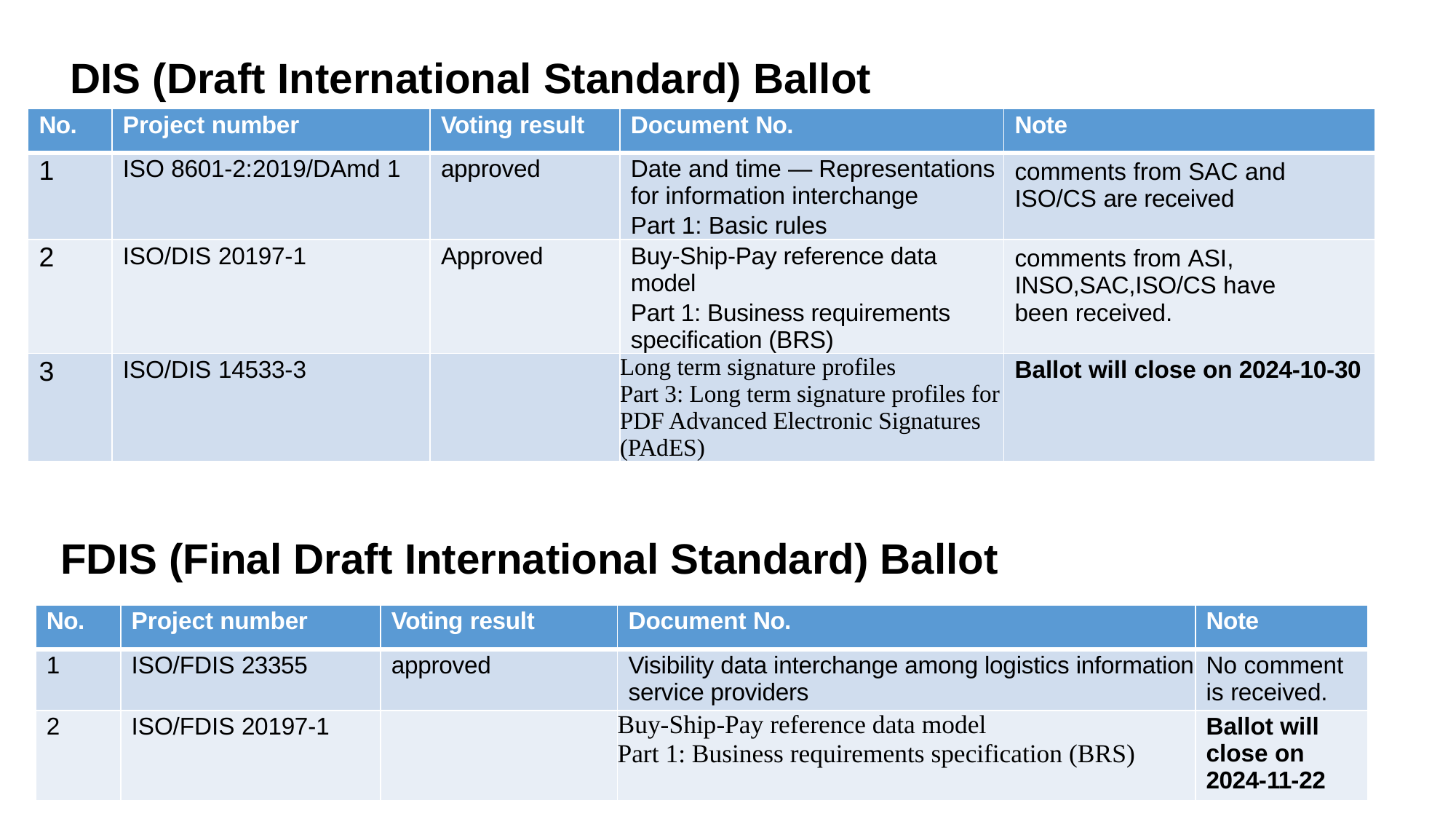

DIS (Draft International Standard) Ballot
| No. | Project number | Voting result | Document No. | Note |
| --- | --- | --- | --- | --- |
| 1 | ISO 8601-2:2019/DAmd 1 | approved | Date and time — Representations for information interchange Part 1: Basic rules | comments from SAC and ISO/CS are received |
| 2 | ISO/DIS 20197-1 | Approved | Buy-Ship-Pay reference data model Part 1: Business requirements specification (BRS) | comments from ASI, INSO,SAC,ISO/CS have been received. |
| 3 | ISO/DIS 14533-3 |  | Long term signature profiles Part 3: Long term signature profiles for PDF Advanced Electronic Signatures (PAdES) | Ballot will close on 2024-10-30 |
FDIS (Final Draft International Standard) Ballot
| No. | Project number | Voting result | Document No. | Note |
| --- | --- | --- | --- | --- |
| 1 | ISO/FDIS 23355 | approved | Visibility data interchange among logistics information service providers | No comment is received. |
| 2 | ISO/FDIS 20197-1 |  | Buy-Ship-Pay reference data model Part 1: Business requirements specification (BRS) | Ballot will close on 2024-11-22 |